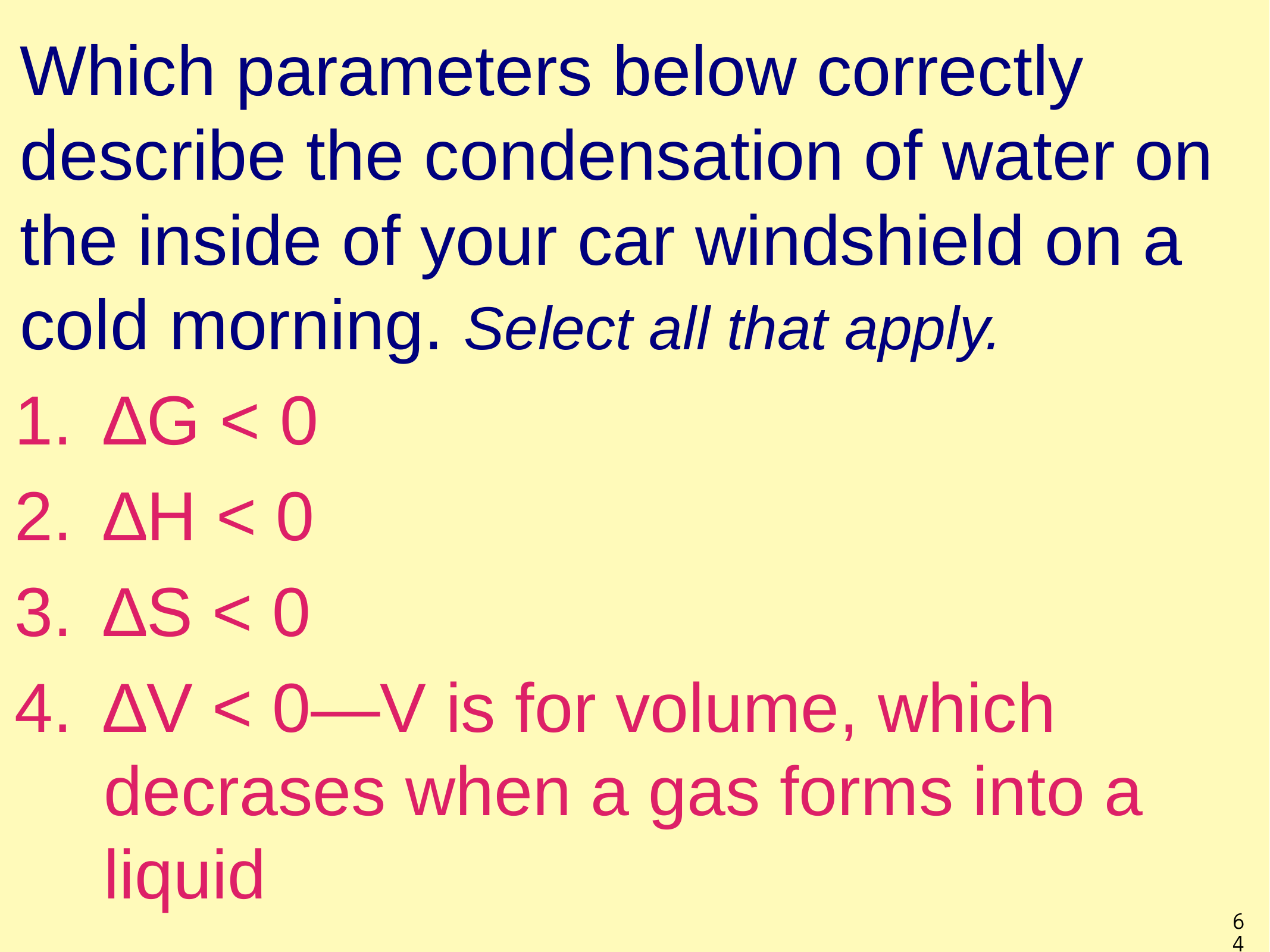

# Which parameters below correctly describe the condensation of water on the inside of your car windshield on a cold morning. Select all that apply.
∆G < 0
∆H < 0
∆S < 0
∆V < 0—V is for volume, which decrases when a gas forms into a liquid
64